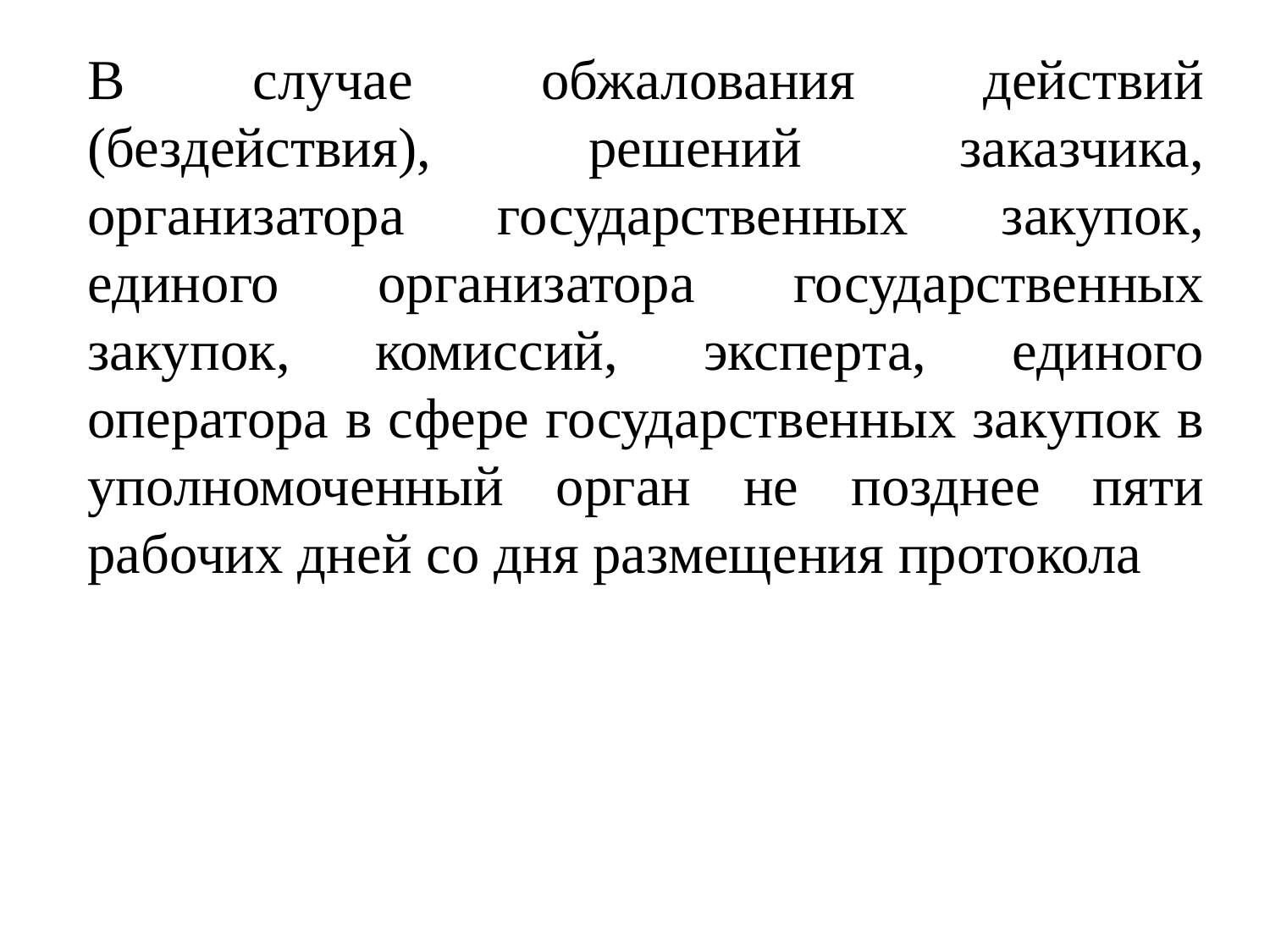

В случае обжалования действий (бездействия), решений заказчика, организатора государственных закупок, единого организатора государственных закупок, комиссий, эксперта, единого оператора в сфере государственных закупок в уполномоченный орган не позднее пяти рабочих дней со дня размещения протокола